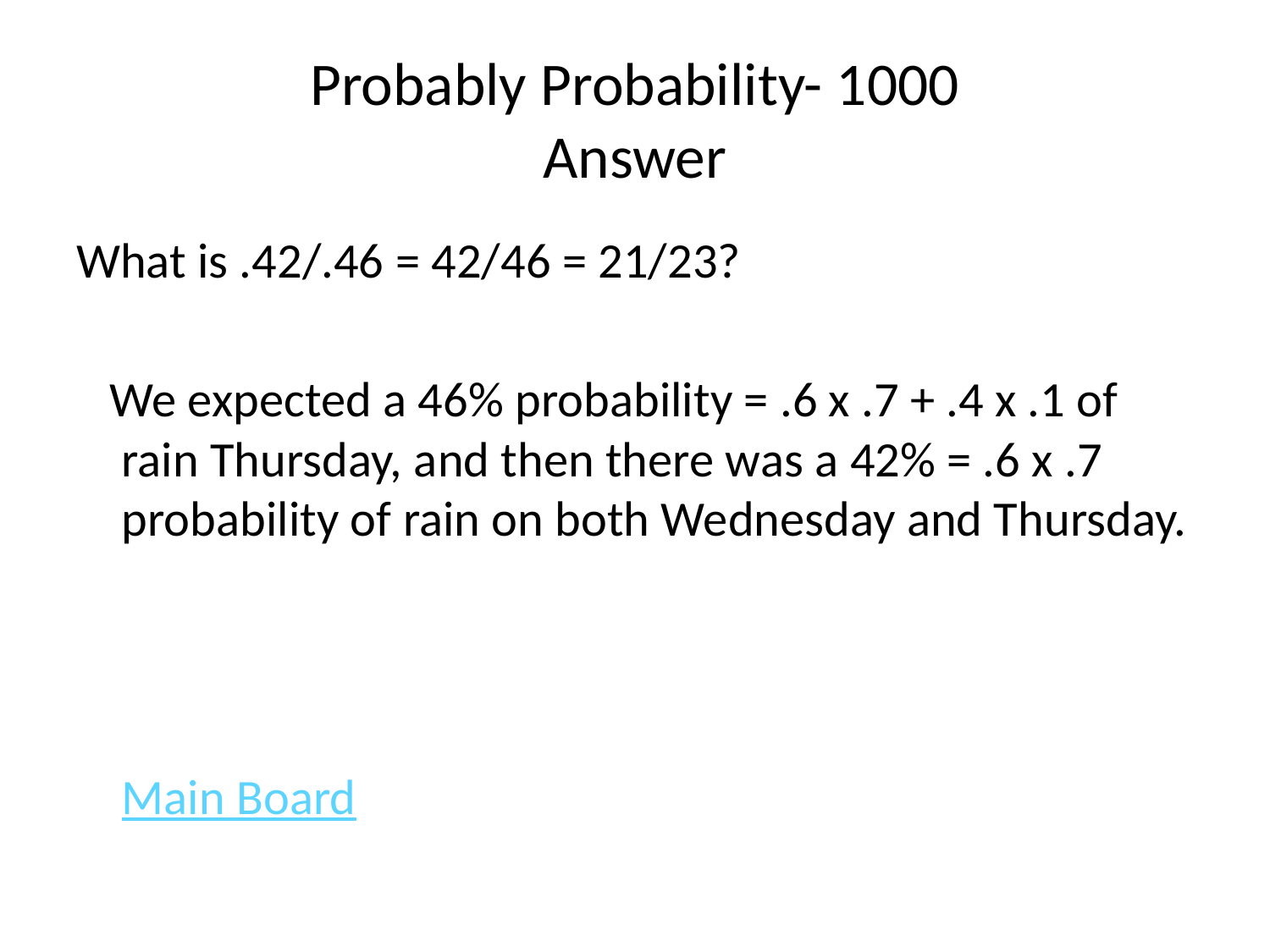

# Probably Probability- 1000 Answer
What is .42/.46 = 42/46 = 21/23?

   We expected a 46% probability = .6 x .7 + .4 x .1 of rain Thursday, and then there was a 42% = .6 x .7 probability of rain on both Wednesday and Thursday.

							Main Board